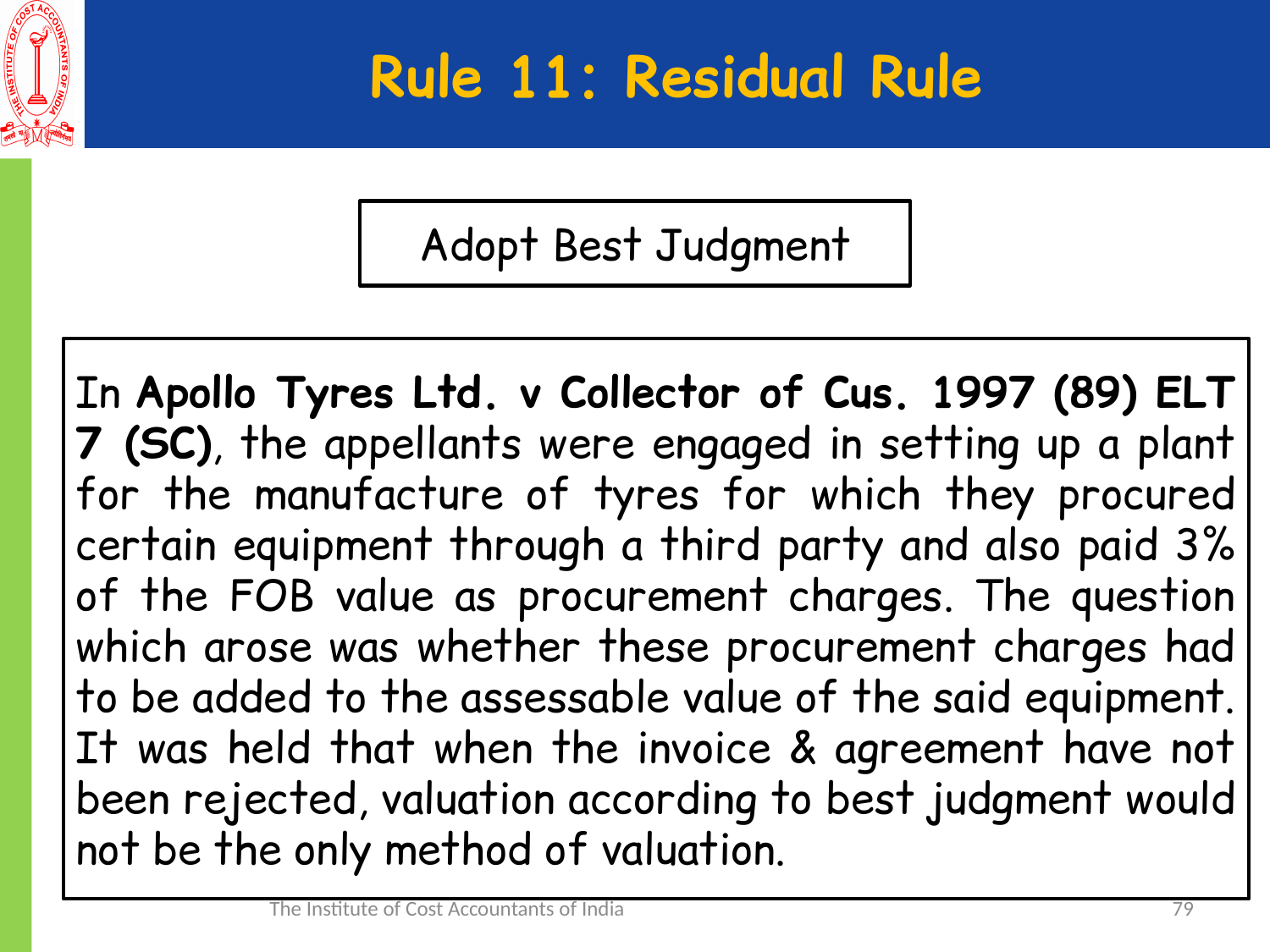

# Rule 11: Residual Rule

Adopt Best Judgment
In Apollo Tyres Ltd. v Collector of Cus. 1997 (89) ELT 7 (SC), the appellants were engaged in setting up a plant for the manufacture of tyres for which they procured certain equipment through a third party and also paid 3% of the FOB value as procurement charges. The question which arose was whether these procurement charges had to be added to the assessable value of the said equipment. It was held that when the invoice & agreement have not been rejected, valuation according to best judgment would not be the only method of valuation.
The Institute of Cost Accountants of India
79